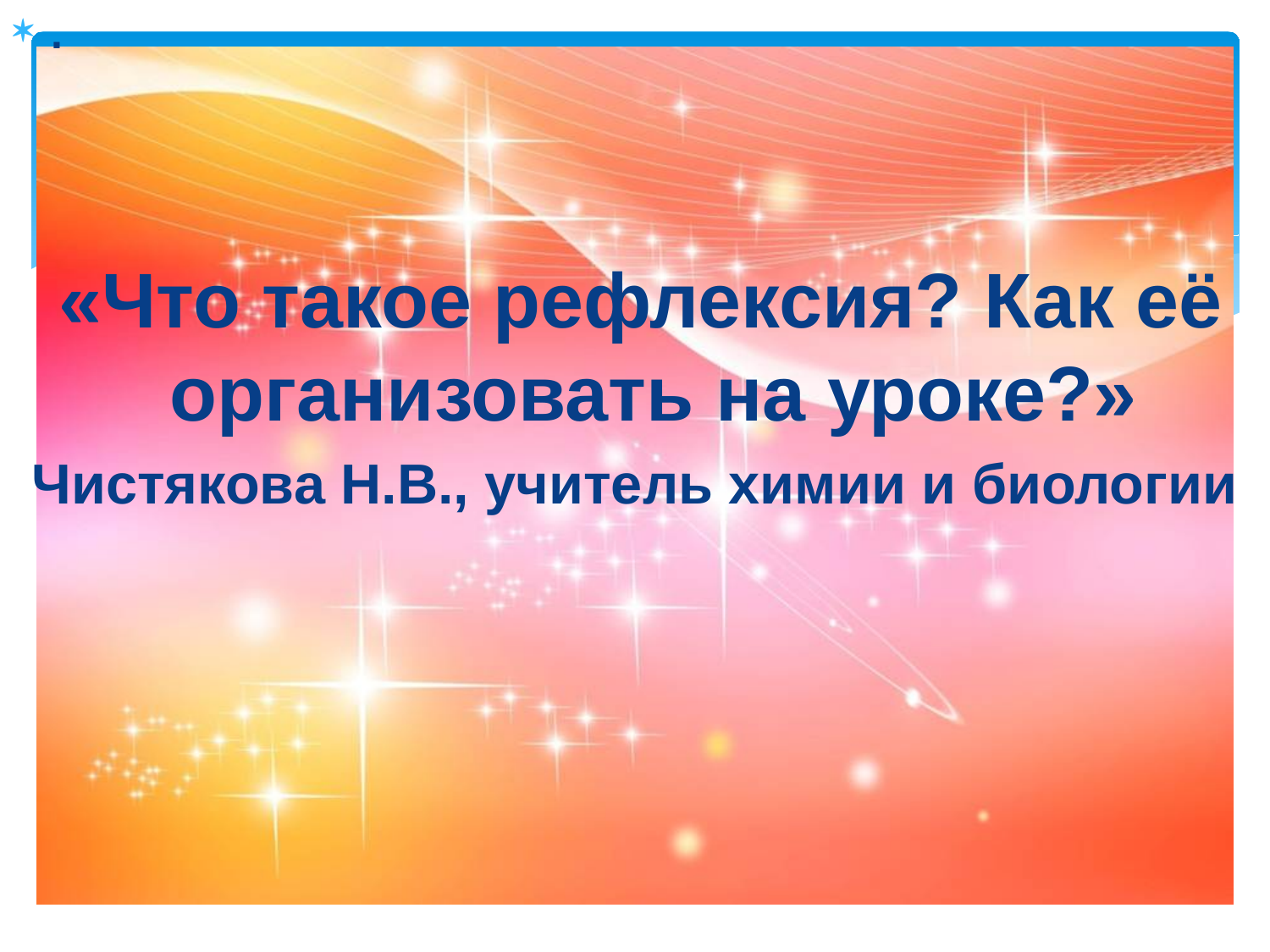

.

 «Что такое рефлексия? Как её организовать на уроке?»
Чистякова Н.В., учитель химии и биологии
#